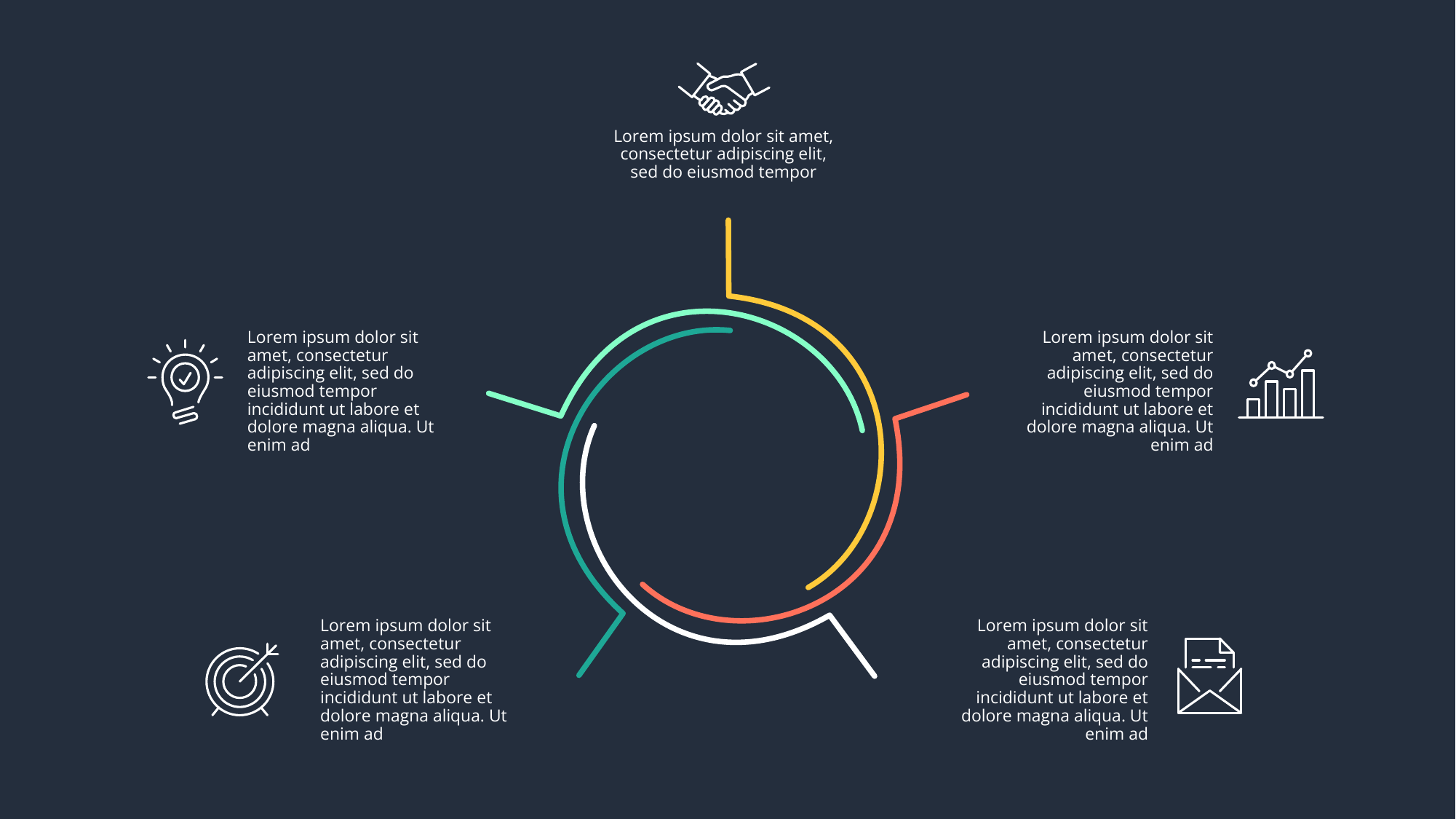

Lorem ipsum dolor sit amet, consectetur adipiscing elit, sed do eiusmod tempor

Lorem ipsum dolor sit amet, consectetur adipiscing elit, sed do eiusmod tempor incididunt ut labore et dolore magna aliqua. Ut enim ad
Lorem ipsum dolor sit amet, consectetur adipiscing elit, sed do eiusmod tempor incididunt ut labore et dolore magna aliqua. Ut enim ad

Lorem ipsum dolor sit amet, consectetur adipiscing elit, sed do eiusmod tempor incididunt ut labore et dolore magna aliqua. Ut enim ad
Lorem ipsum dolor sit amet, consectetur adipiscing elit, sed do eiusmod tempor incididunt ut labore et dolore magna aliqua. Ut enim ad